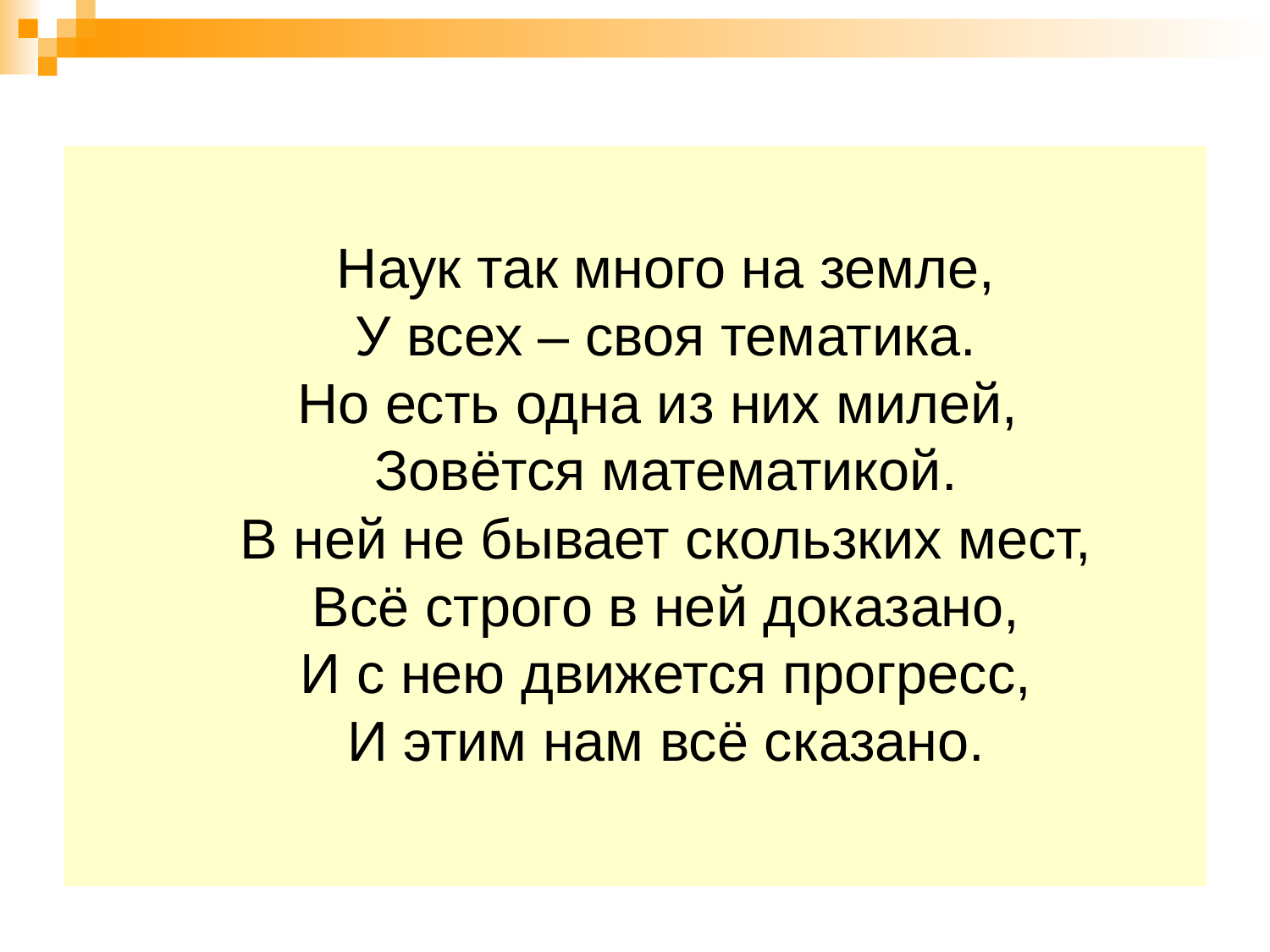

Наук так много на земле,
У всех – своя тематика.
Но есть одна из них милей, 
Зовётся математикой.
В ней не бывает скользких мест,
Всё строго в ней доказано,
И с нею движется прогресс,
И этим нам всё сказано.